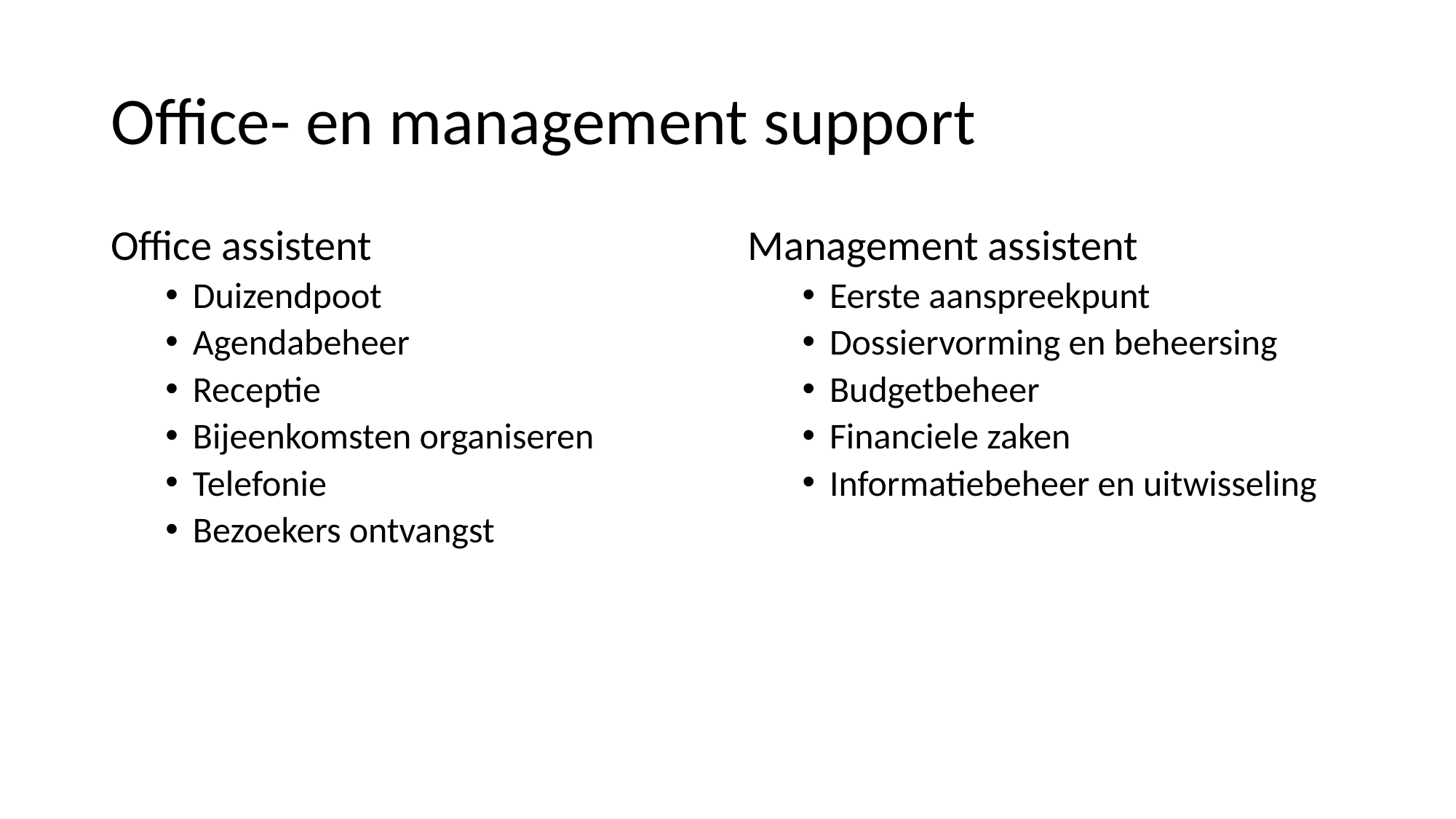

# Office- en management support
Office assistent
Duizendpoot
Agendabeheer
Receptie
Bijeenkomsten organiseren
Telefonie
Bezoekers ontvangst

Management assistent
Eerste aanspreekpunt
Dossiervorming en beheersing
Budgetbeheer
Financiele zaken
Informatiebeheer en uitwisseling